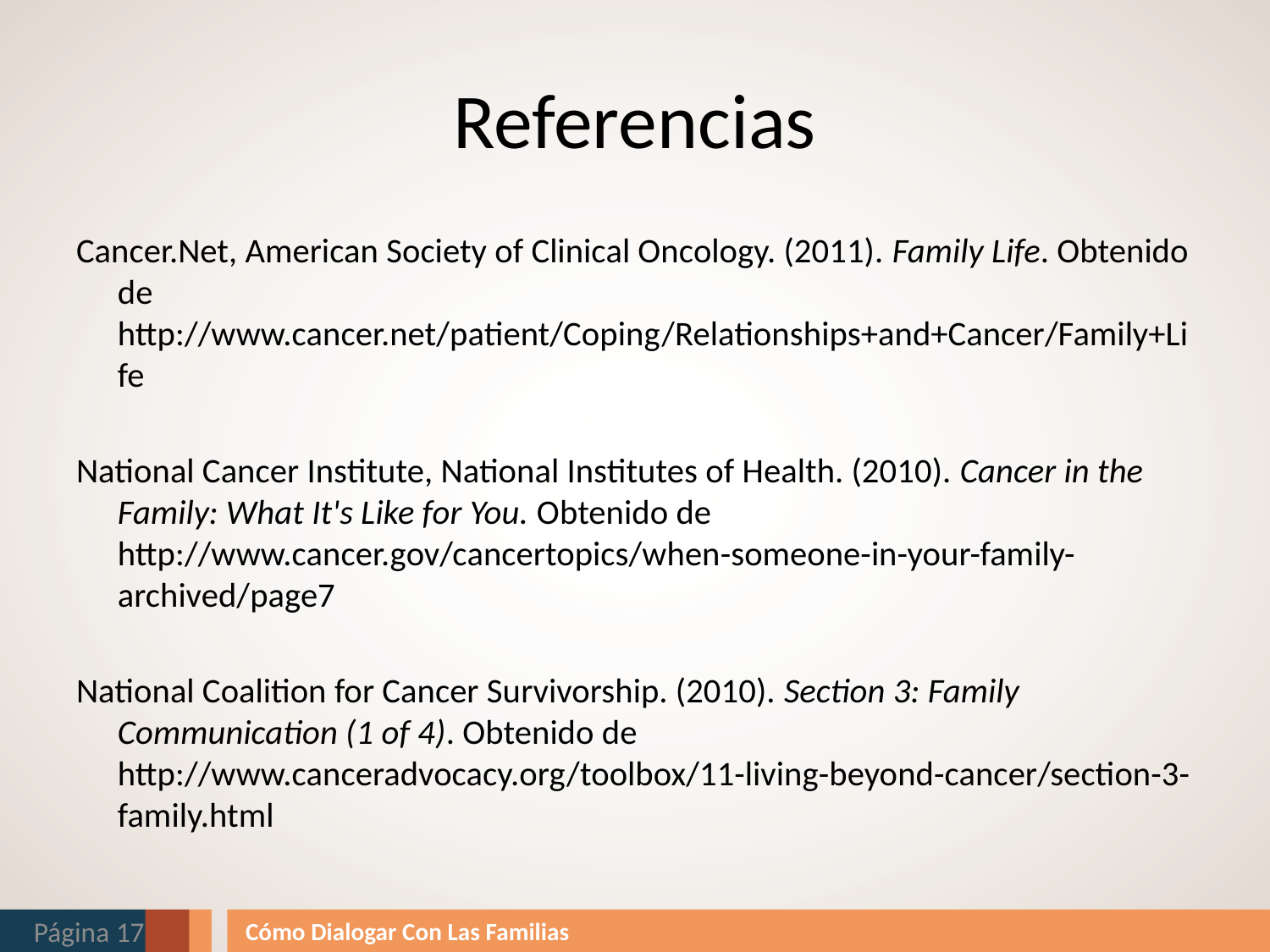

# Referencias
Cancer.Net, American Society of Clinical Oncology. (2011). Family Life. Obtenido de http://www.cancer.net/patient/Coping/Relationships+and+Cancer/Family+Life

National Cancer Institute, National Institutes of Health. (2010). Cancer in the Family: What It's Like for You. Obtenido de http://www.cancer.gov/cancertopics/when-someone-in-your-family-archived/page7

National Coalition for Cancer Survivorship. (2010). Section 3: Family Communication (1 of 4). Obtenido de http://www.canceradvocacy.org/toolbox/11-living-beyond-cancer/section-3-family.html
Página 17
Cómo Dialogar Con Las Familias